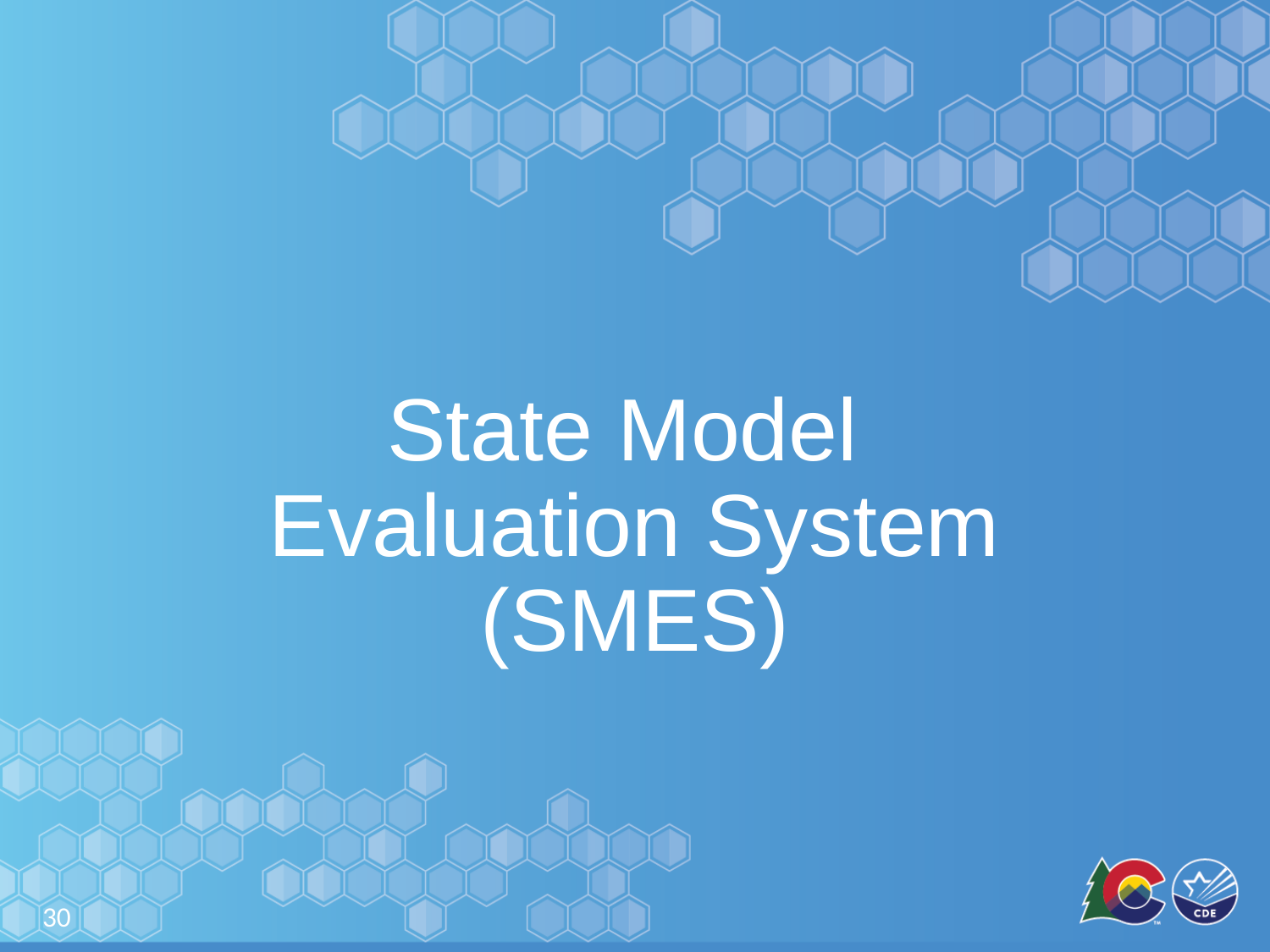

# State Model Evaluation System (SMES)
30